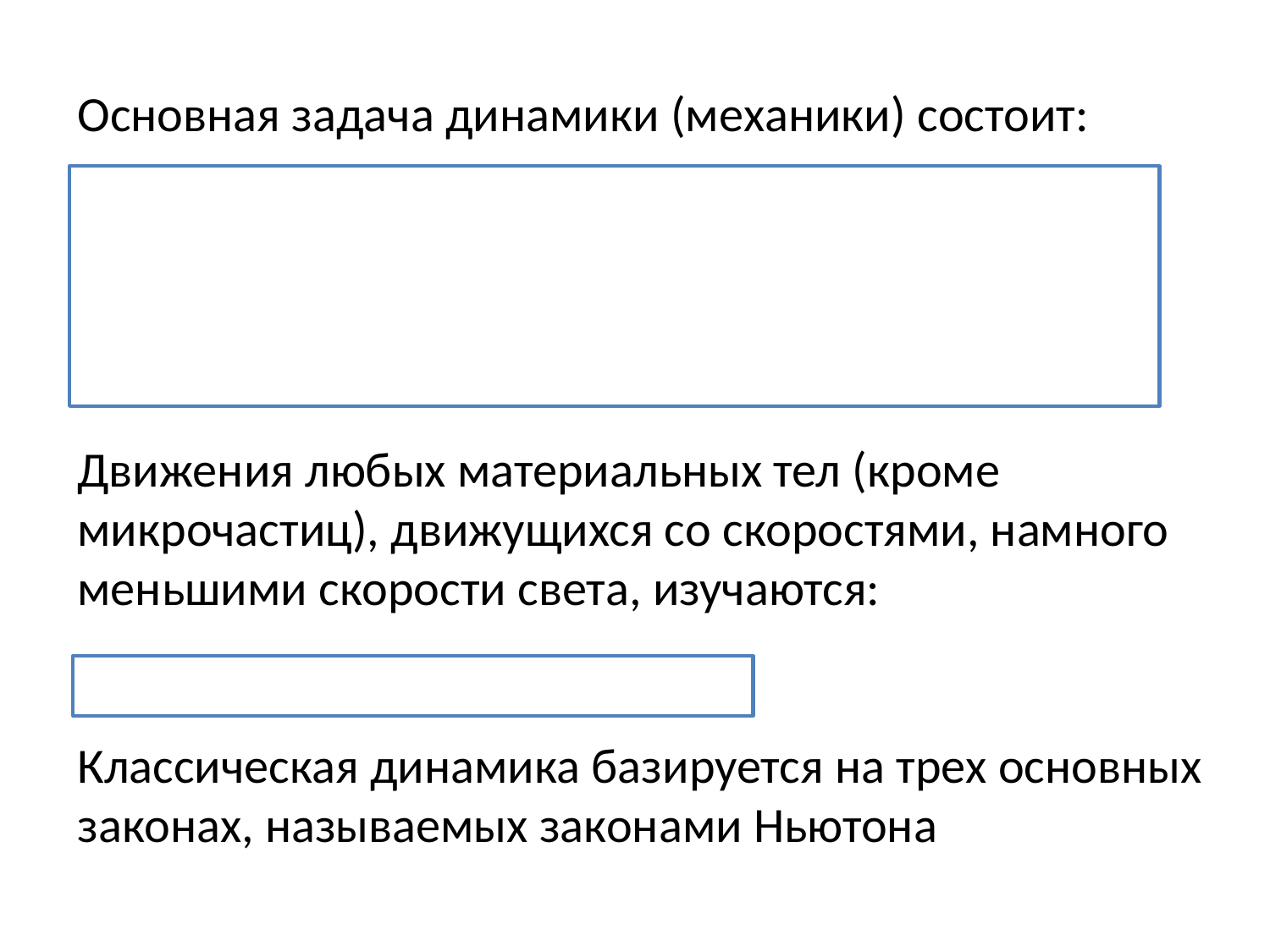

Основная задача динамики (механики) состоит:

Движения любых материальных тел (кроме микрочастиц), движущихся со скоростями, намного меньшими скорости света, изучаются:

Классическая динамика базируется на трех основных законах, называемых законами Ньютона